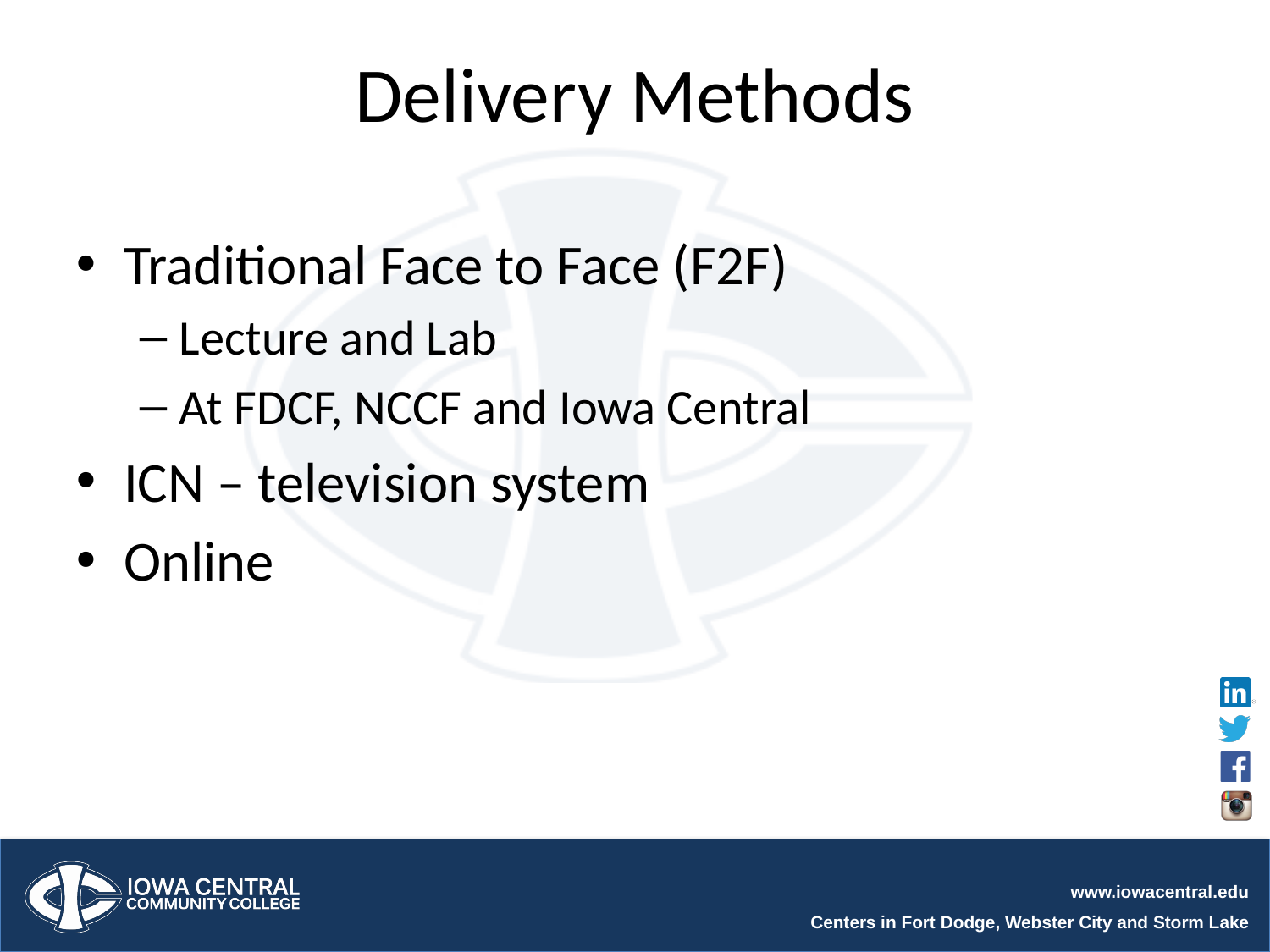

# Delivery Methods
Traditional Face to Face (F2F)
Lecture and Lab
At FDCF, NCCF and Iowa Central
ICN – television system
Online